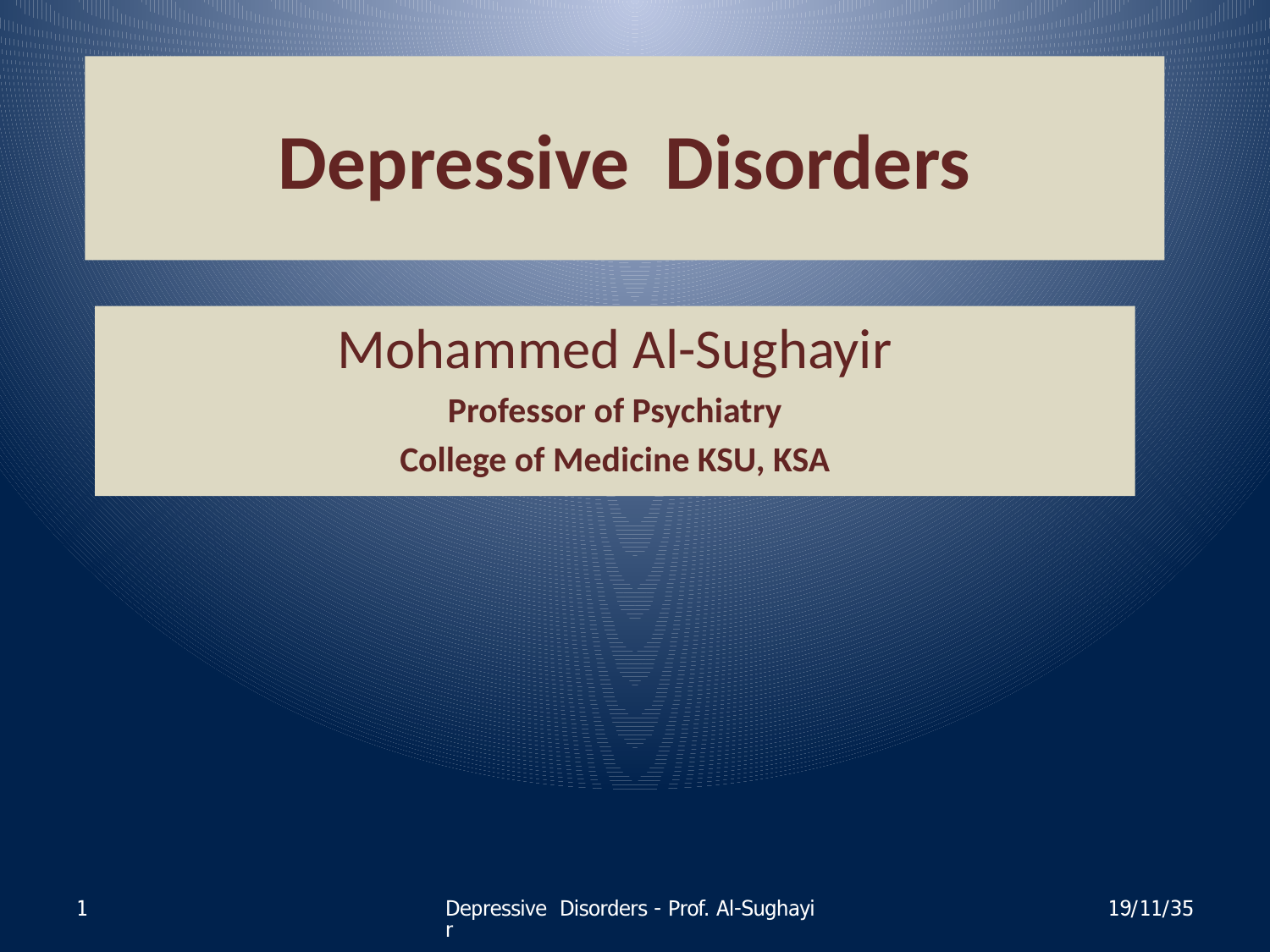

# Depressive  Disorders
Mohammed Al-Sughayir
Professor of Psychiatry
College of Medicine KSU, KSA
1
Depressive  Disorders - Prof. Al-Sughayir
19/11/35